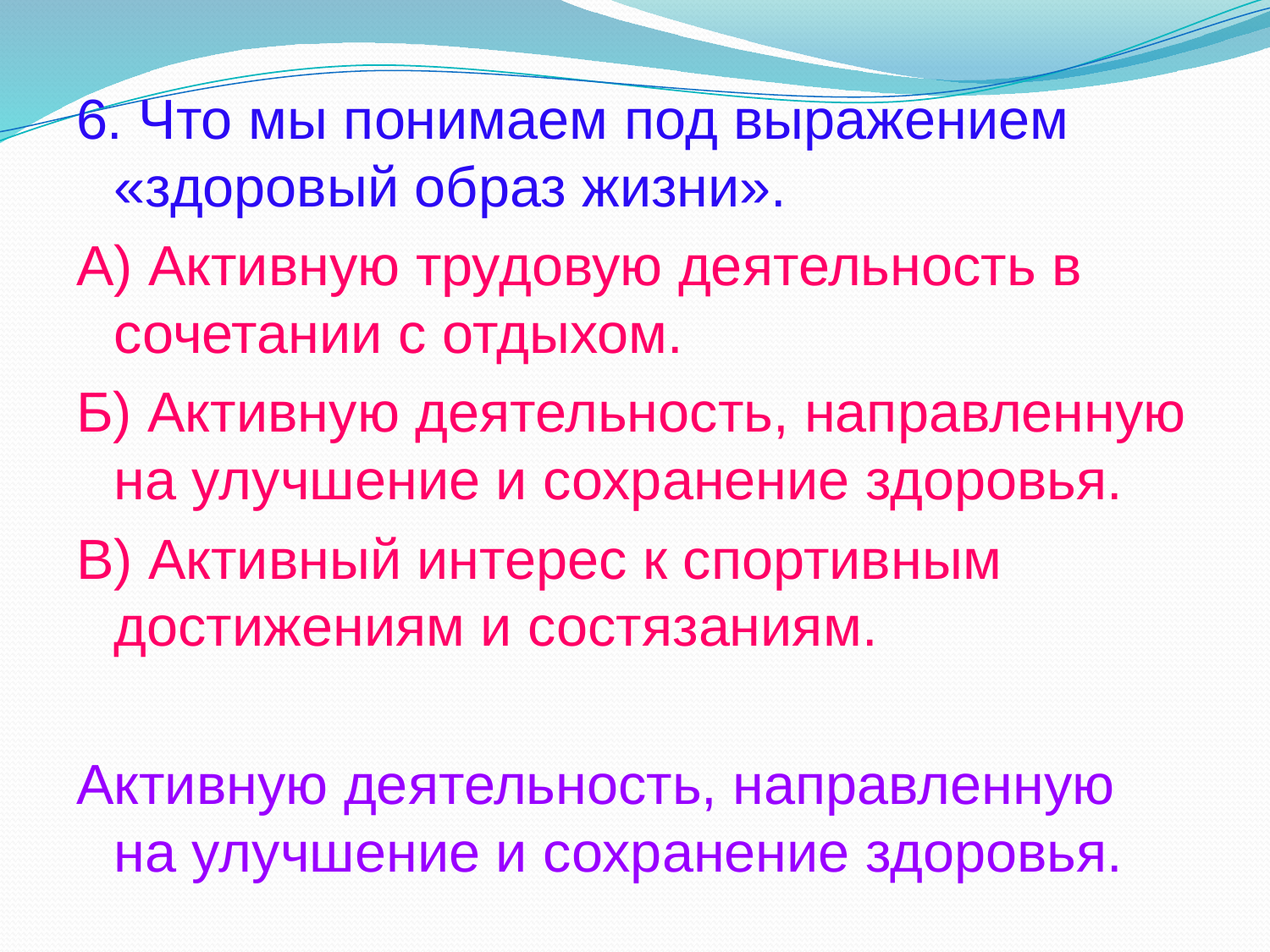

6. Что мы понимаем под выражением «здоровый образ жизни».
А) Активную трудовую деятельность в сочетании с отдыхом.
Б) Активную деятельность, направленную на улучшение и сохранение здоровья.
В) Активный интерес к спортивным достижениям и состязаниям.

Активную деятельность, направленную на улучшение и сохранение здоровья.